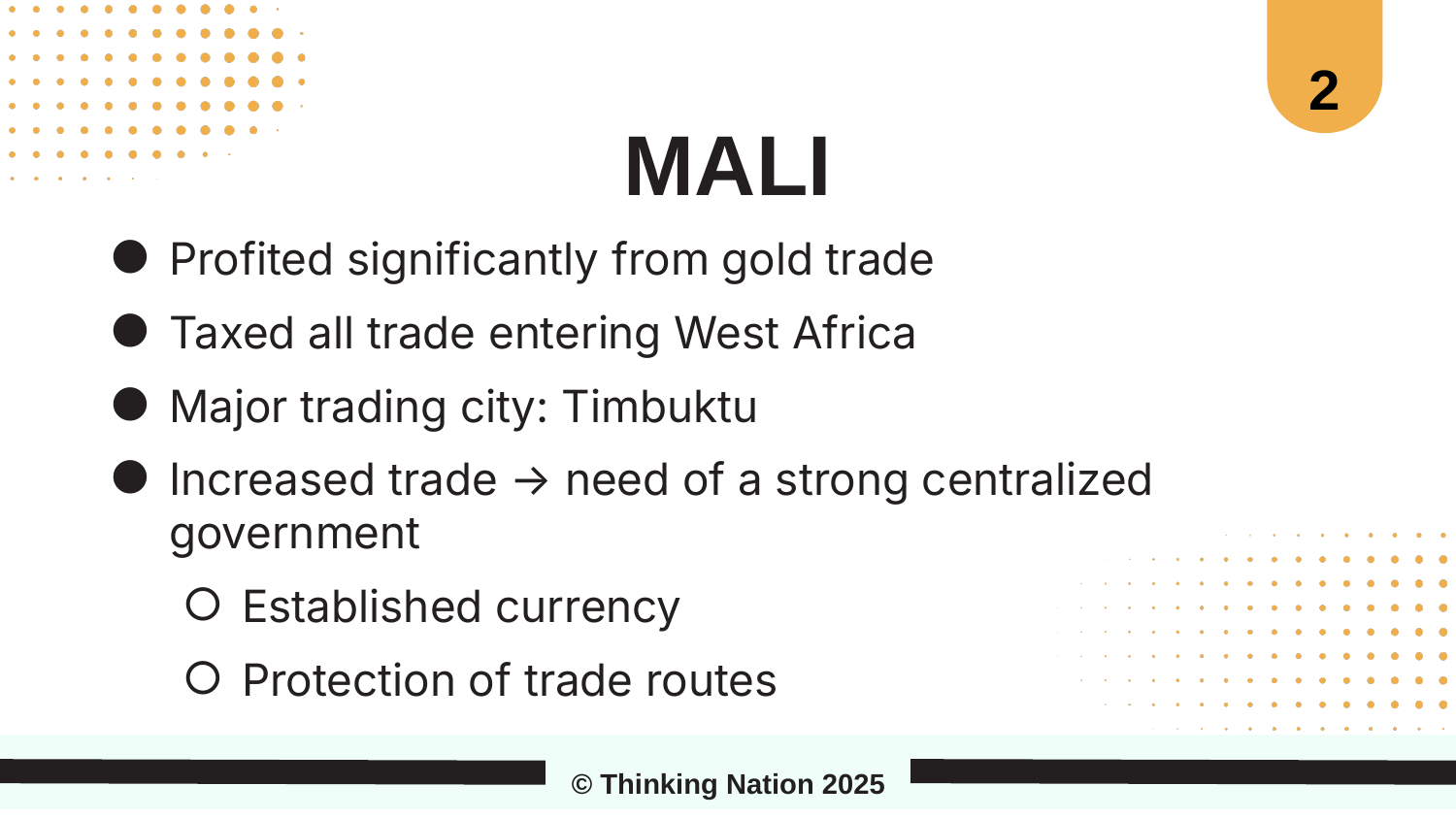

2
MALI
Profited significantly from gold trade
Taxed all trade entering West Africa
Major trading city: Timbuktu
Increased trade → need of a strong centralized government
Established currency
Protection of trade routes

© Thinking Nation 2025